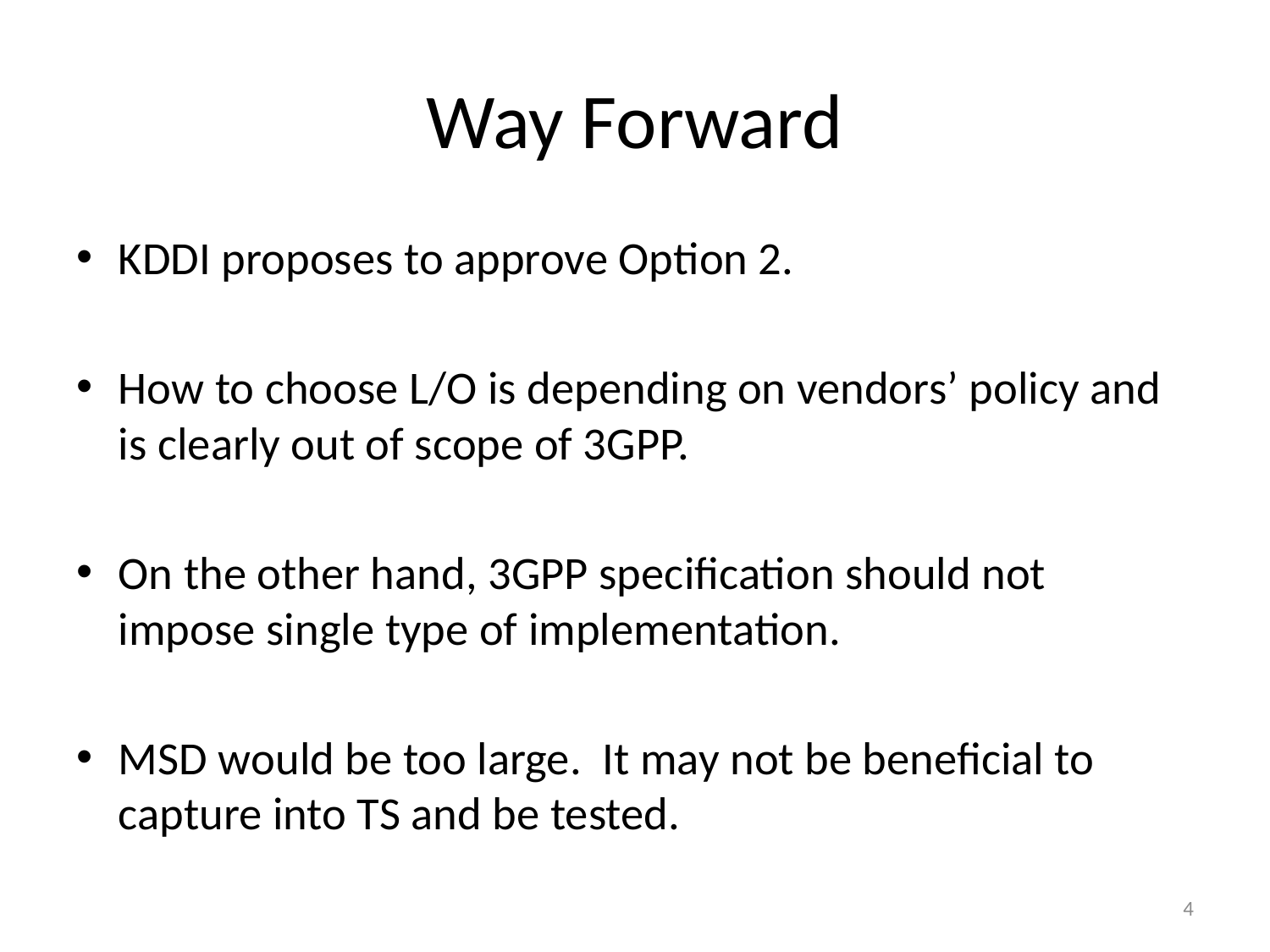

# Way Forward
KDDI proposes to approve Option 2.

How to choose L/O is depending on vendors’ policy and is clearly out of scope of 3GPP.

On the other hand, 3GPP specification should not impose single type of implementation.

MSD would be too large.  It may not be beneficial to capture into TS and be tested.
4